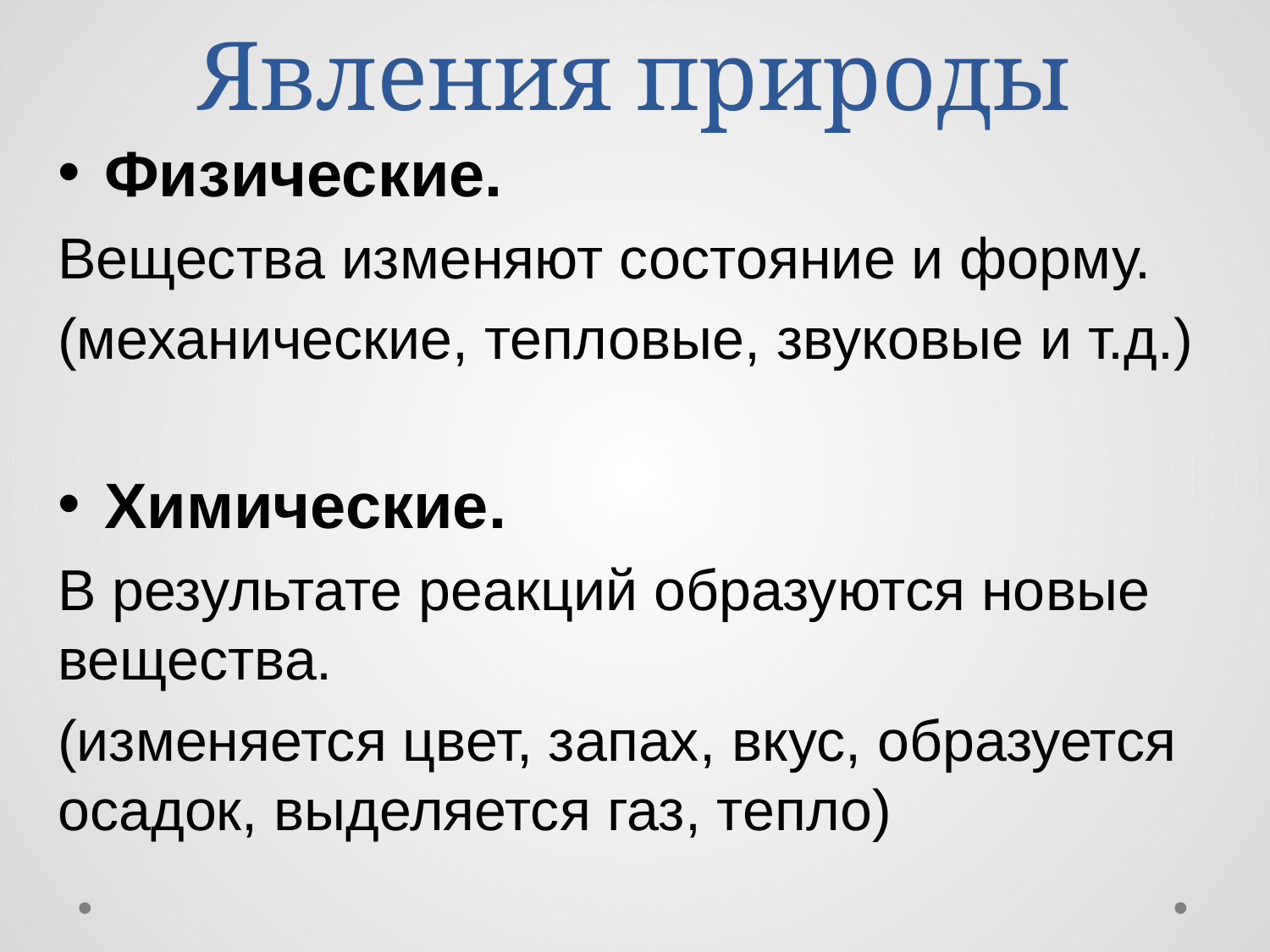

# Явления природы
Физические.
Вещества изменяют состояние и форму.
(механические, тепловые, звуковые и т.д.)

Химические.
В результате реакций образуются новые вещества.
(изменяется цвет, запах, вкус, образуется осадок, выделяется газ, тепло)